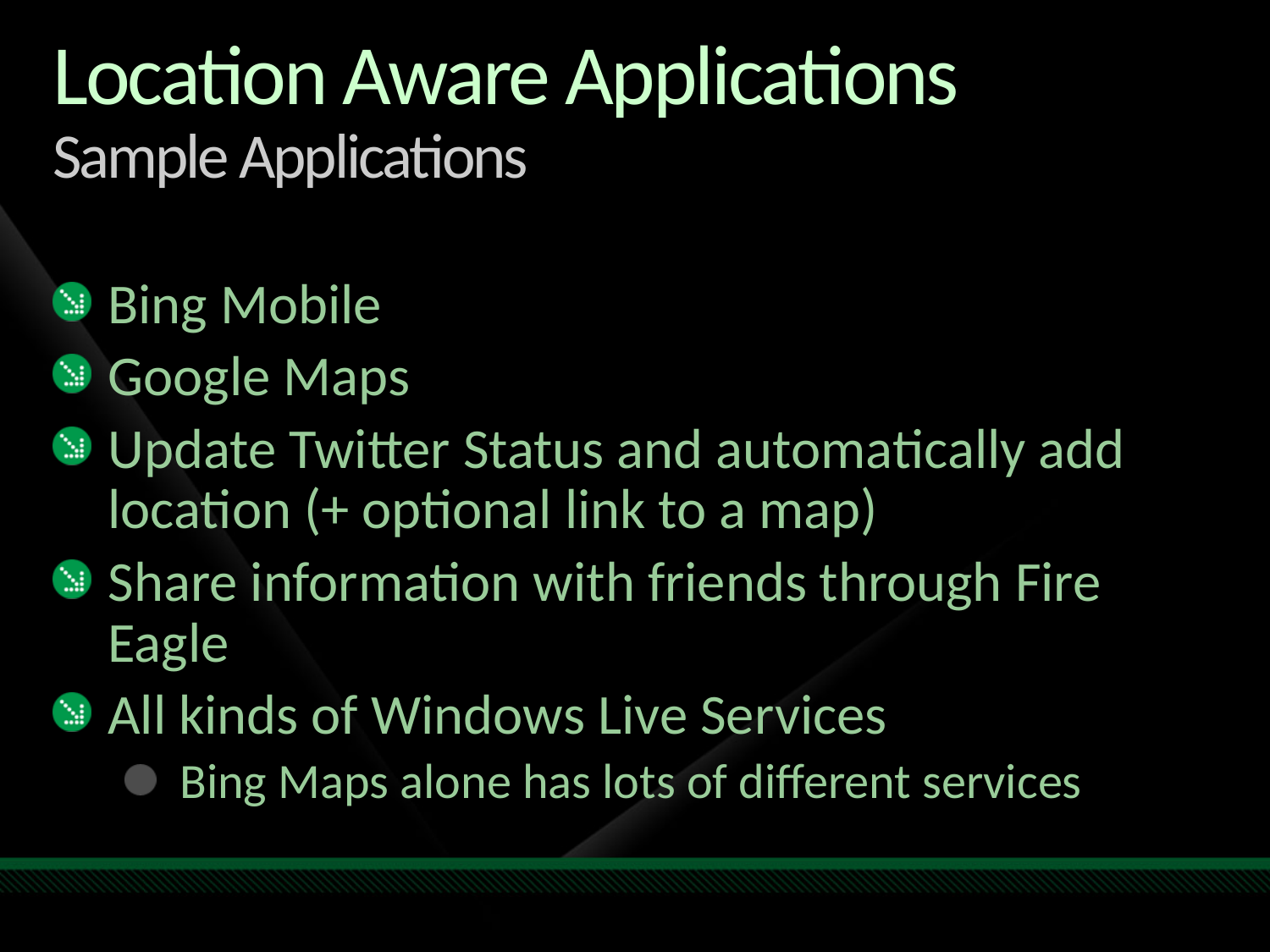

# Location Aware Applications Sample Applications

Bing Mobile
Google Maps
Update Twitter Status and automatically add location (+ optional link to a map)
Share information with friends through Fire Eagle
All kinds of Windows Live Services
Bing Maps alone has lots of different services